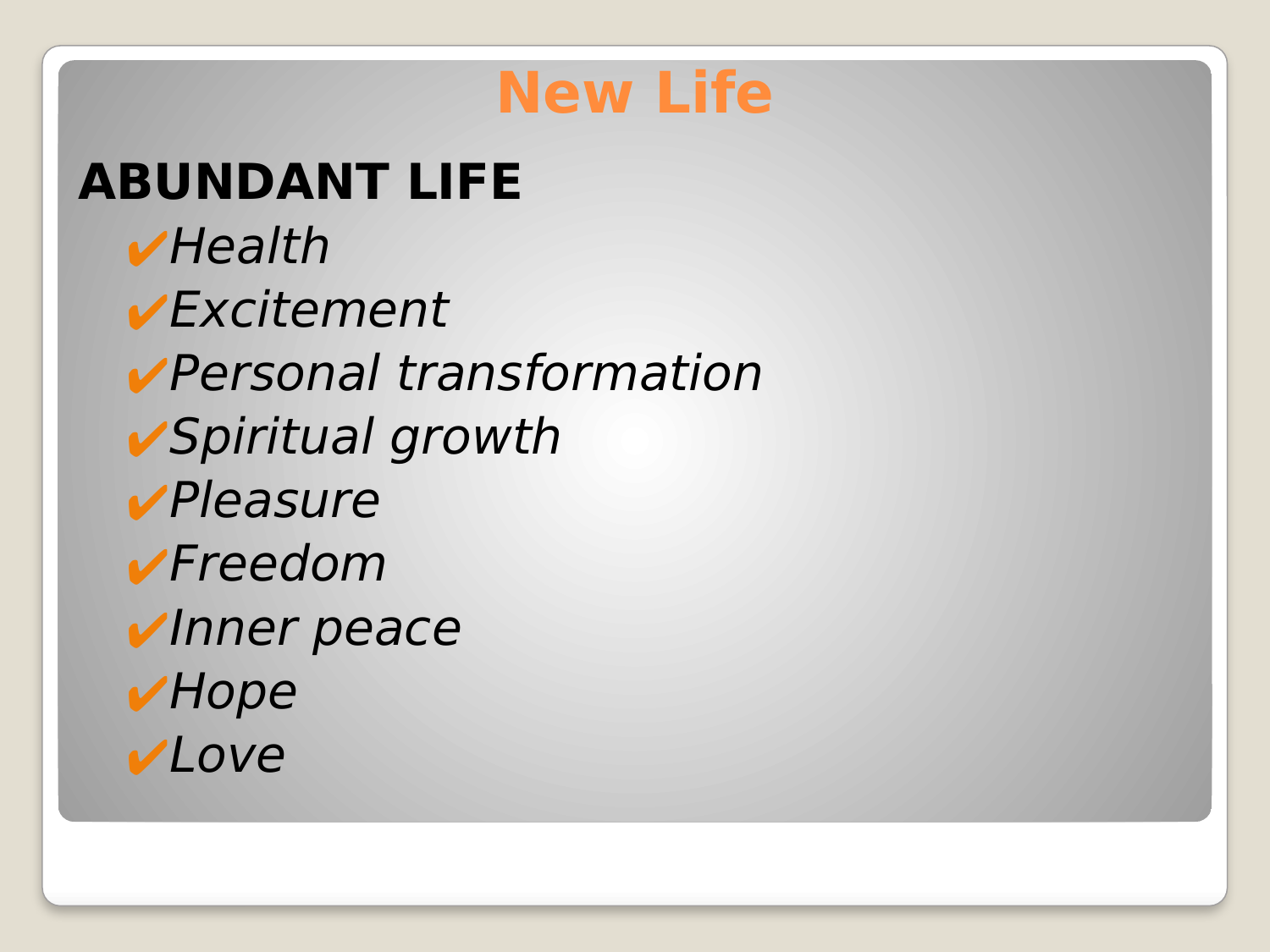

# New Life
ABUNDANT LIFE
Health
Excitement
Personal transformation
Spiritual growth
Pleasure
Freedom
Inner peace
Hope
Love